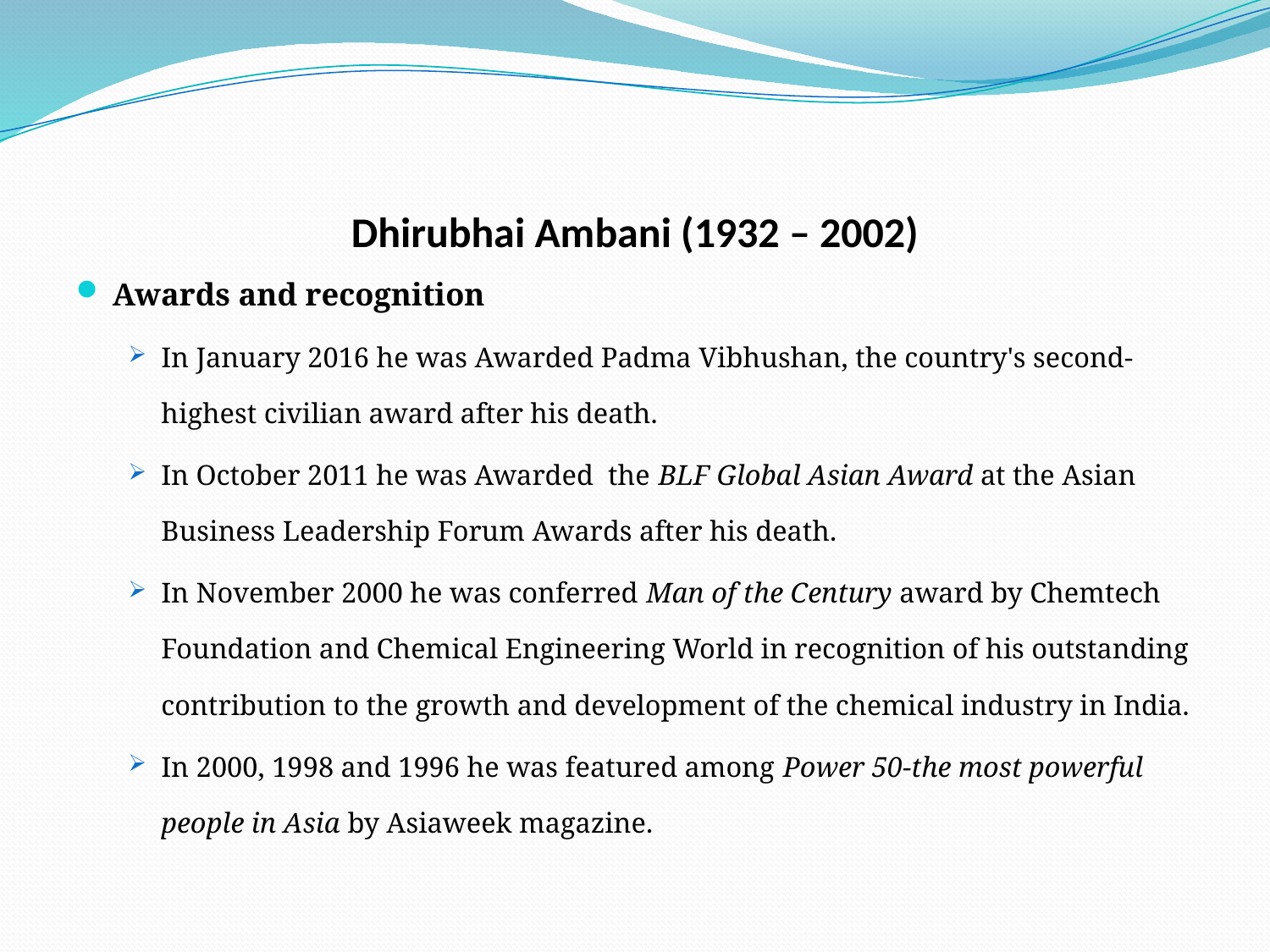

# Dhirubhai Ambani (1932 – 2002)
Awards and recognition
In January 2016 he was Awarded Padma Vibhushan, the country's second-highest civilian award after his death.
In October 2011 he was Awarded  the BLF Global Asian Award at the Asian Business Leadership Forum Awards after his death.
In November 2000 he was conferred Man of the Century award by Chemtech Foundation and Chemical Engineering World in recognition of his outstanding contribution to the growth and development of the chemical industry in India.
In 2000, 1998 and 1996 he was featured among Power 50-the most powerful people in Asia by Asiaweek magazine.